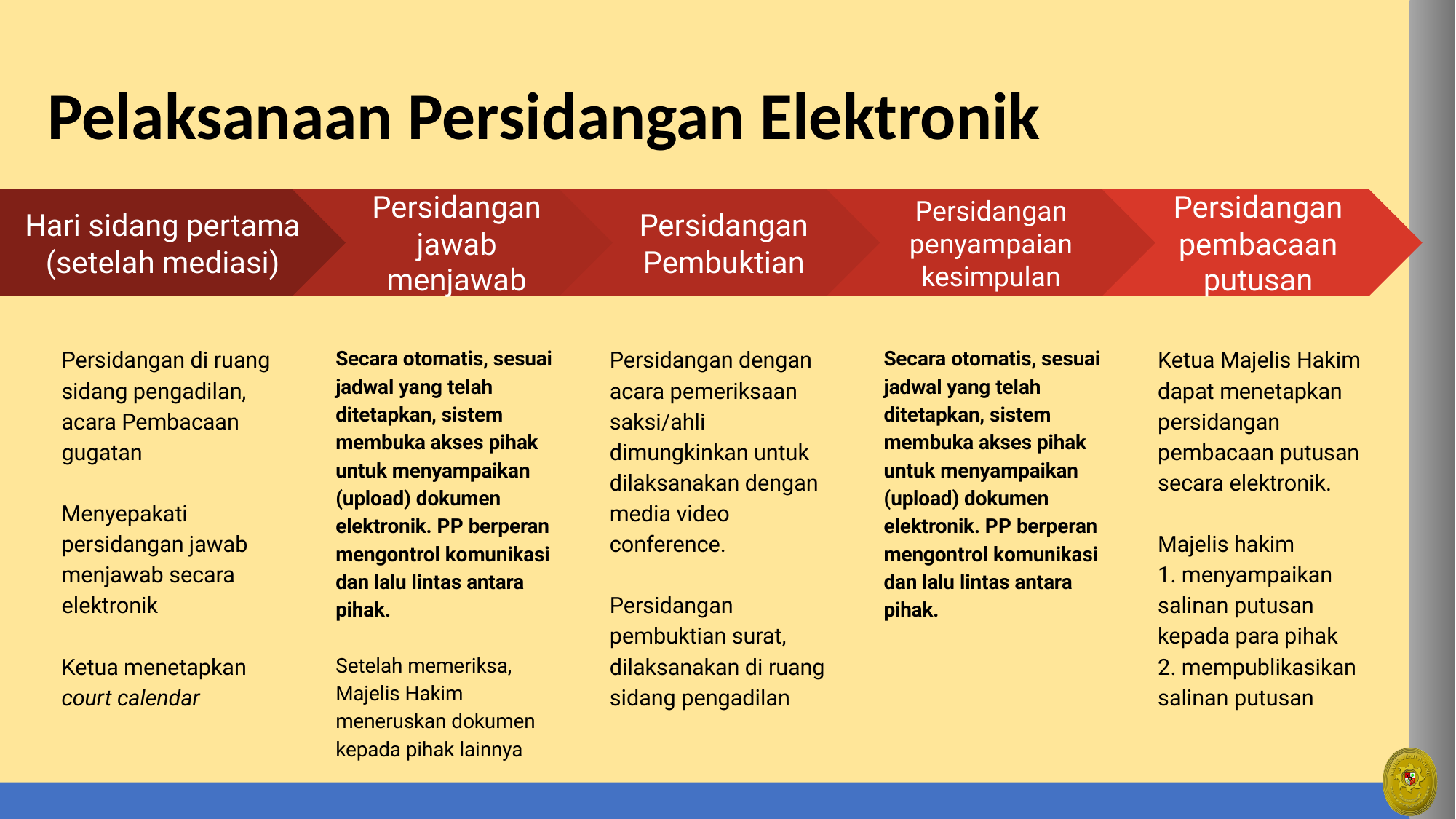

# Pelaksanaan Persidangan Elektronik
Persidangan jawab menjawab
Secara otomatis, sesuai jadwal yang telah ditetapkan, sistem membuka akses pihak untuk menyampaikan (upload) dokumen elektronik. PP berperan mengontrol komunikasi dan lalu lintas antara pihak.

Setelah memeriksa, Majelis Hakim meneruskan dokumen kepada pihak lainnya

Persidangan Pembuktian
Persidangan dengan acara pemeriksaan saksi/ahli dimungkinkan untuk dilaksanakan dengan media video conference.

Persidangan pembuktian surat, dilaksanakan di ruang sidang pengadilan
Persidangan penyampaian kesimpulan
Secara otomatis, sesuai jadwal yang telah ditetapkan, sistem membuka akses pihak untuk menyampaikan (upload) dokumen elektronik. PP berperan mengontrol komunikasi dan lalu lintas antara pihak.

Persidangan pembacaan putusan
Ketua Majelis Hakim dapat menetapkan persidangan pembacaan putusan secara elektronik.

Majelis hakim
1. menyampaikan salinan putusan kepada para pihak
2. mempublikasikan salinan putusan
Hari sidang pertama
(setelah mediasi)
Persidangan di ruang sidang pengadilan, acara Pembacaan gugatan

Menyepakati persidangan jawab menjawab secara elektronik

Ketua menetapkan court calendar